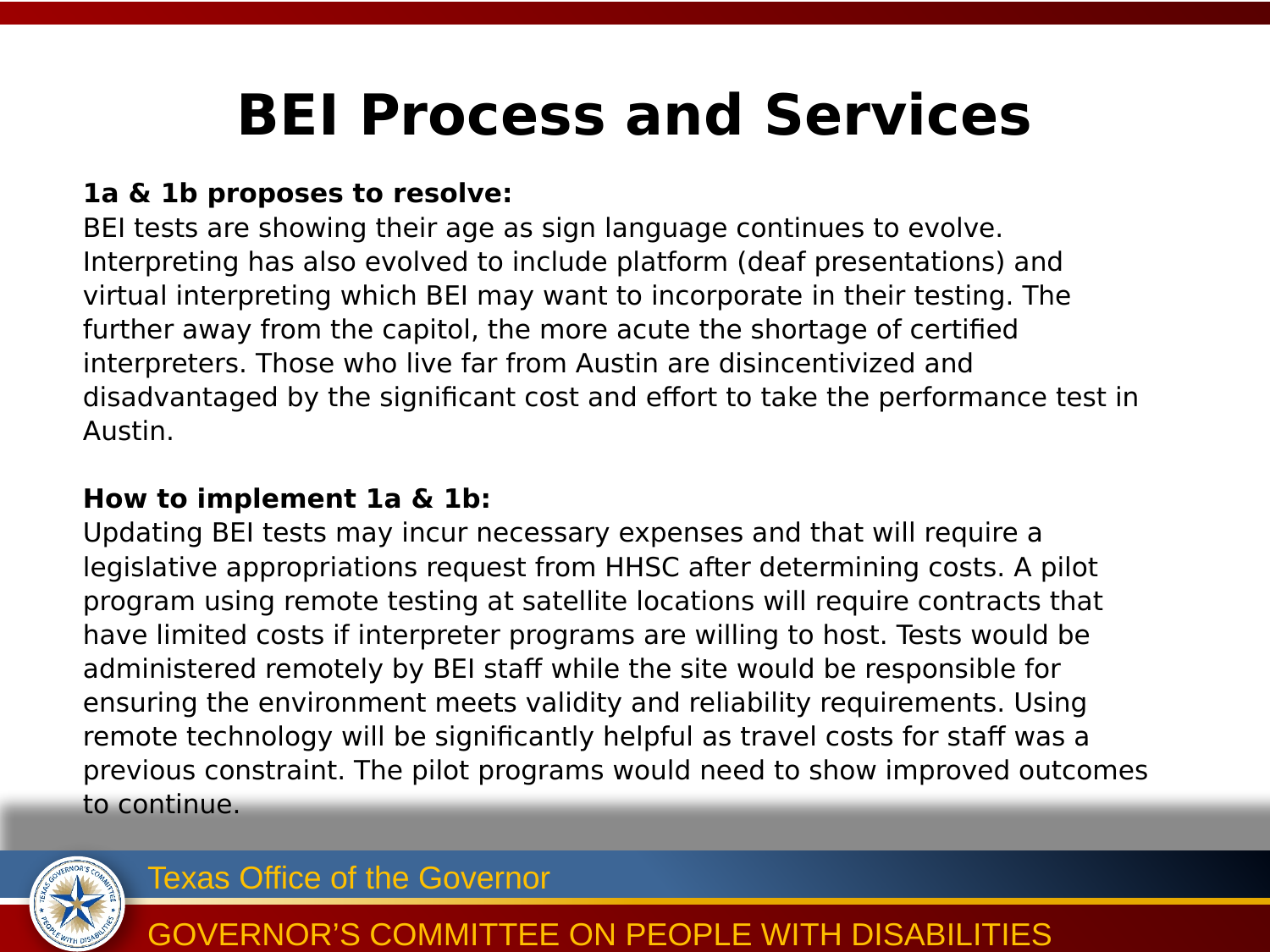

# BEI Process and Services
1a & 1b proposes to resolve:
BEI tests are showing their age as sign language continues to evolve. Interpreting has also evolved to include platform (deaf presentations) and virtual interpreting which BEI may want to incorporate in their testing. The further away from the capitol, the more acute the shortage of certified interpreters. Those who live far from Austin are disincentivized and disadvantaged by the significant cost and effort to take the performance test in Austin.

How to implement 1a & 1b:
Updating BEI tests may incur necessary expenses and that will require a legislative appropriations request from HHSC after determining costs. A pilot program using remote testing at satellite locations will require contracts that have limited costs if interpreter programs are willing to host. Tests would be administered remotely by BEI staff while the site would be responsible for ensuring the environment meets validity and reliability requirements. Using remote technology will be significantly helpful as travel costs for staff was a previous constraint. The pilot programs would need to show improved outcomes to continue.